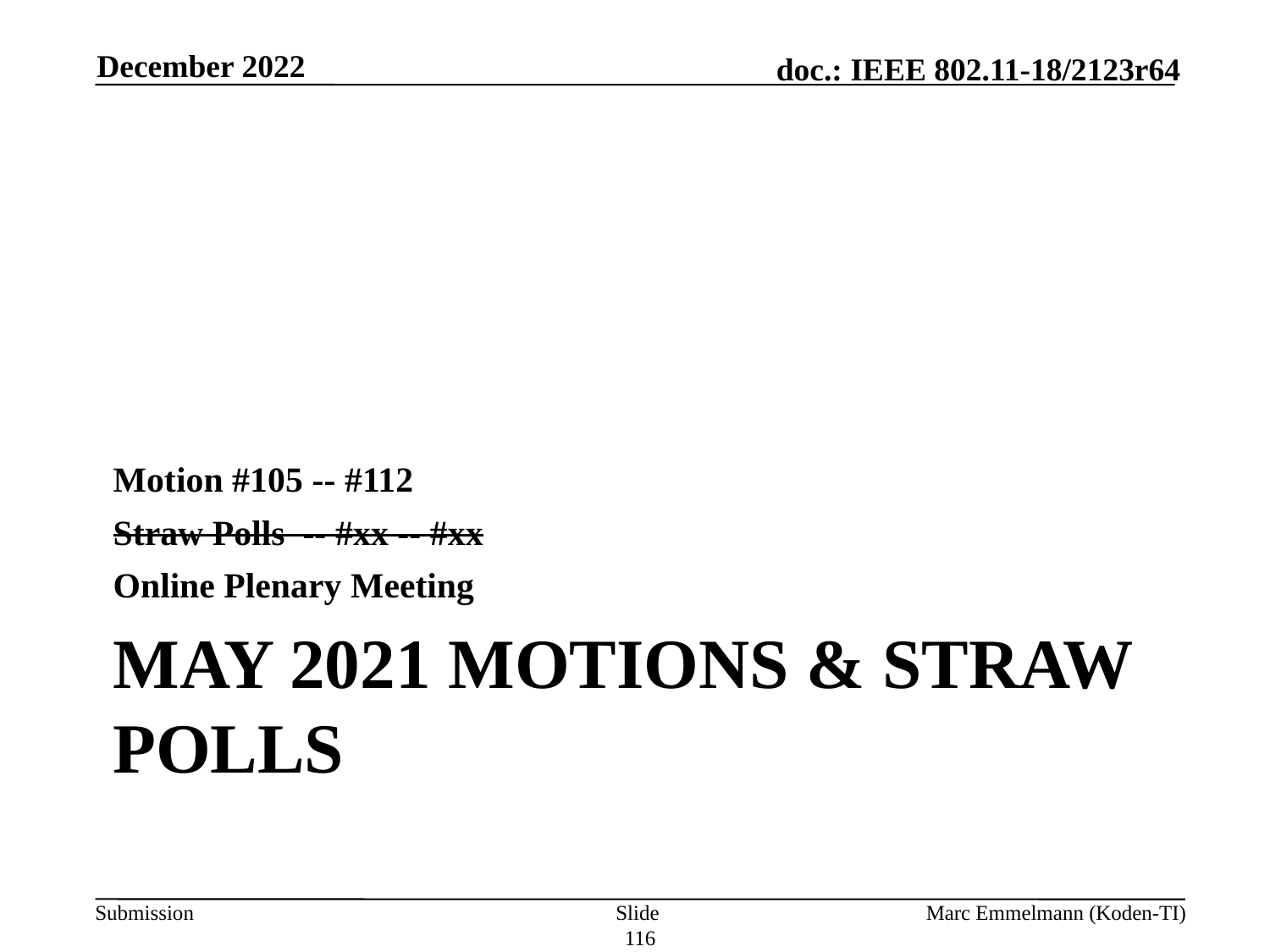

December 2022
Motion #105 -- #112
Straw Polls  -- #xx -- #xx
Online Plenary Meeting
# May 2021 Motions & Straw Polls
Slide 116
Marc Emmelmann (Koden-TI)